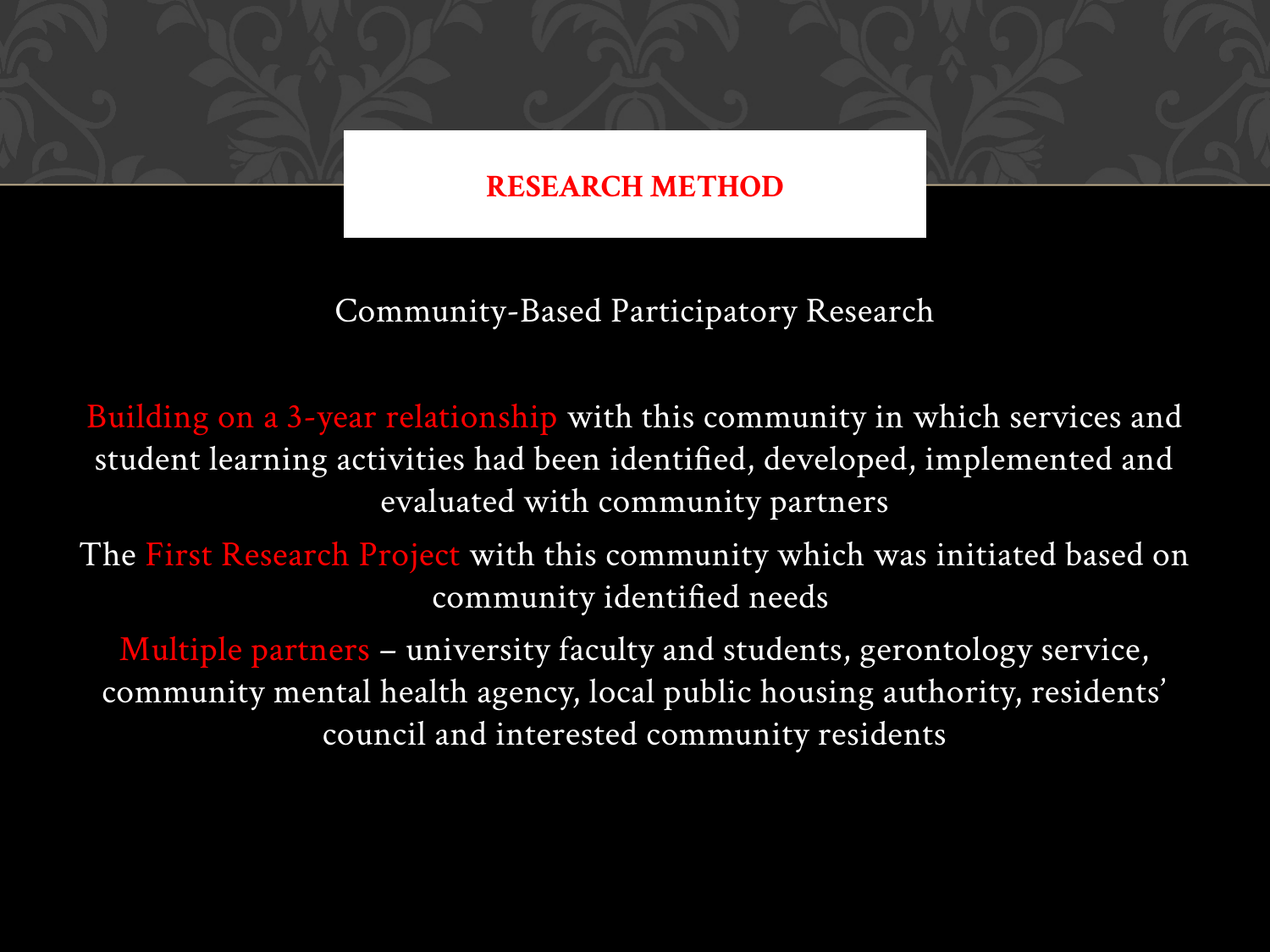

# Research Method
Community-Based Participatory Research

Building on a 3-year relationship with this community in which services and student learning activities had been identified, developed, implemented and evaluated with community partners
The First Research Project with this community which was initiated based on community identified needs
Multiple partners – university faculty and students, gerontology service, community mental health agency, local public housing authority, residents’ council and interested community residents